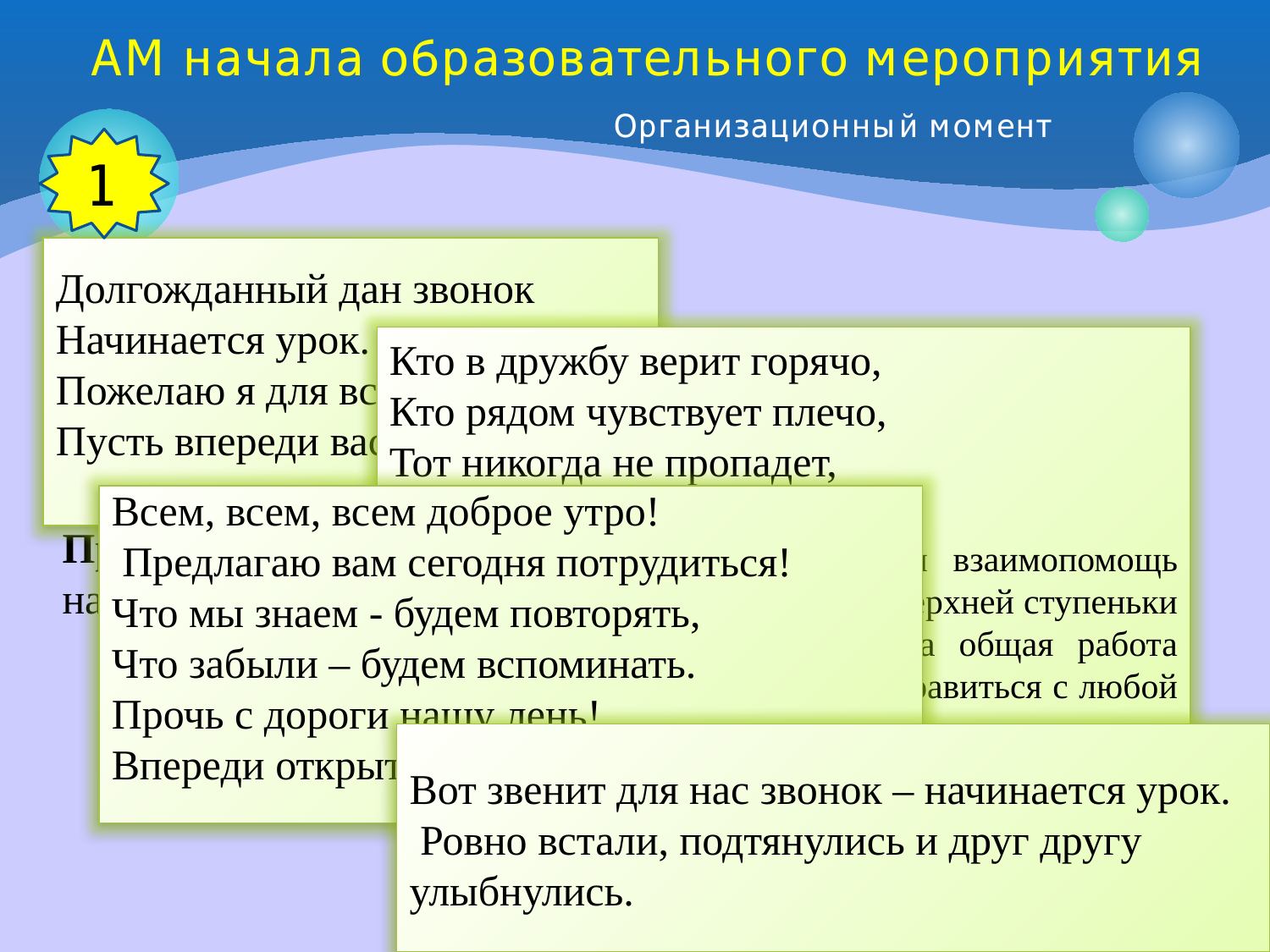

АМ начала образовательного мероприятия
Организационный момент
1
Долгожданный дан звонок
Начинается урок.
Пожелаю я для всех
Пусть впереди вас ждет успех.

Метод: «Приветствие».
Цель: создать эмоциональный настрой.
Участники: все учащиеся.
Время: 1 мин.
Проведение: учитель приветствует учащихся и настраивает на работу.

Кто в дружбу верит горячо,
Кто рядом чувствует плечо,
Тот никогда не пропадет,
Тот никого не подведет.
Я надеюсь, что ваша дружба и взаимопомощь помогут вам подняться до самой верхней ступеньки лесенки  нашего урока. А наша общая работа поможет разобраться во всём и справиться с любой задачей.
Всем, всем, всем доброе утро!
 Предлагаю вам сегодня потрудиться!
Что мы знаем - будем повторять,
Что забыли – будем вспоминать.
Прочь с дороги нашу лень!
Впереди открытий много!

Вот звенит для нас звонок – начинается урок.
 Ровно встали, подтянулись и друг другу улыбнулись.